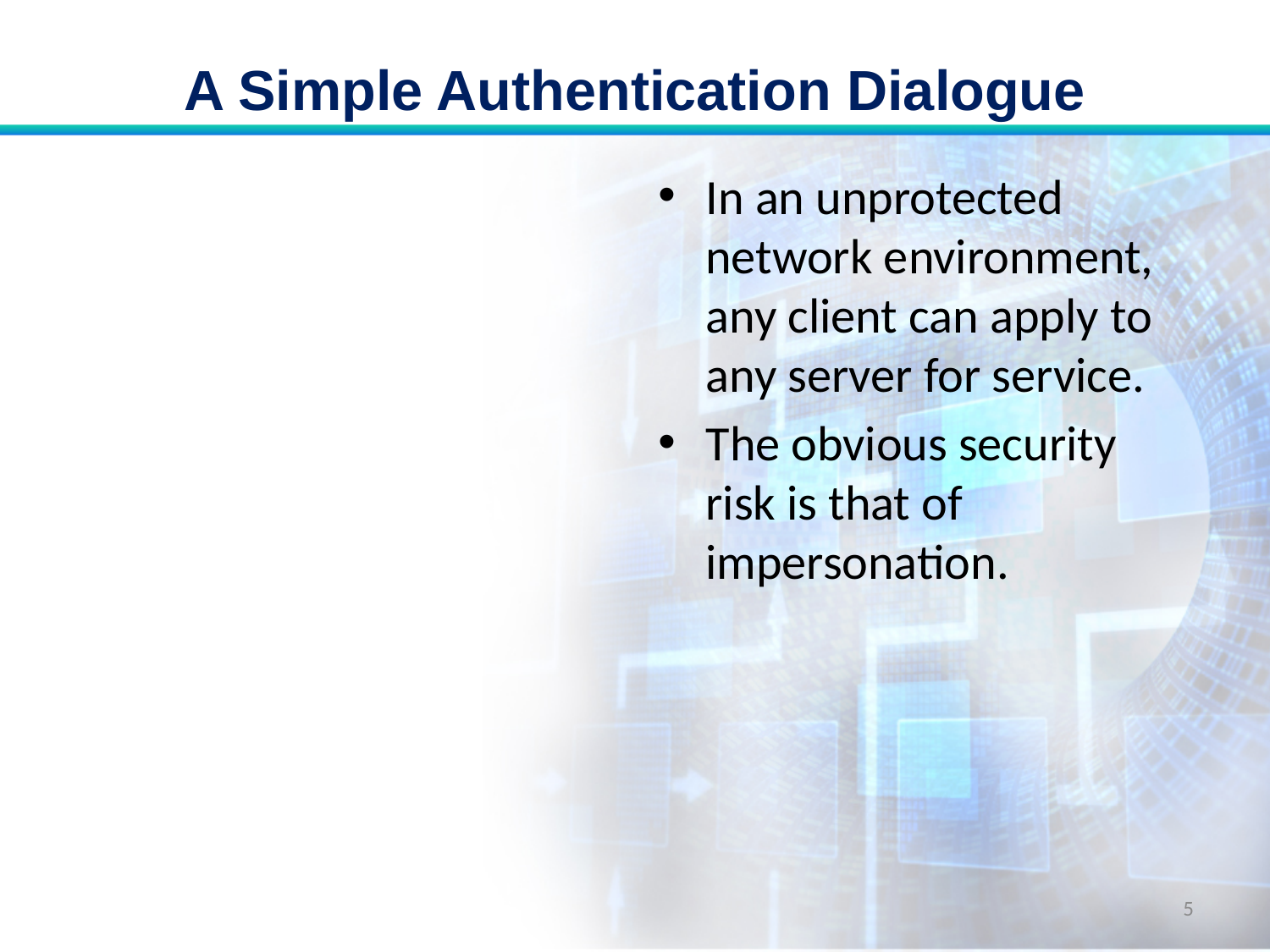

# A Simple Authentication Dialogue
In an unprotected network environment, any client can apply to any server for service.
The obvious security risk is that of impersonation.
5